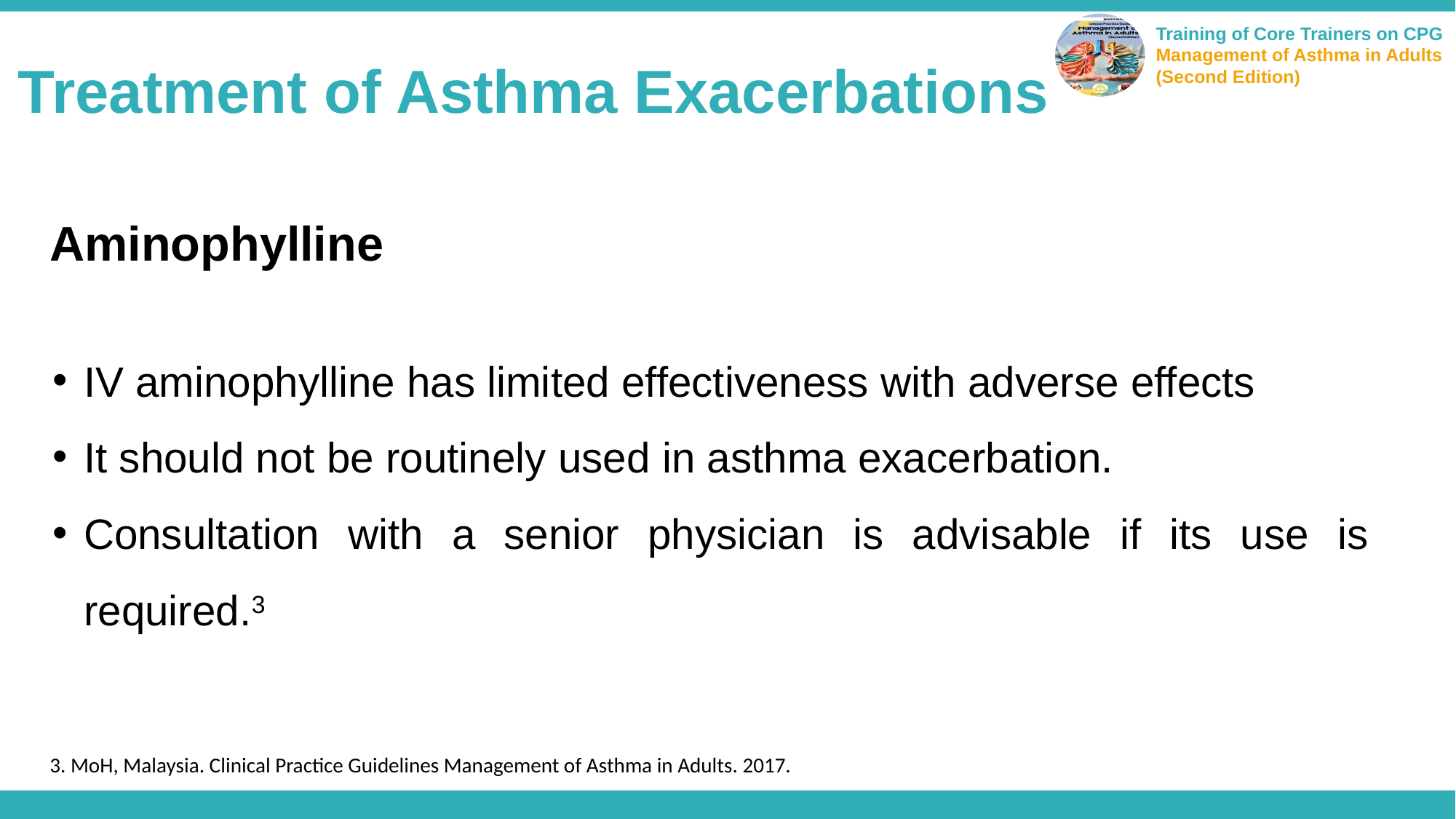

Treatment of Asthma Exacerbations
Aminophylline

IV aminophylline has limited effectiveness with adverse effects
It should not be routinely used in asthma exacerbation.
Consultation with a senior physician is advisable if its use is required.3

3. MoH, Malaysia. Clinical Practice Guidelines Management of Asthma in Adults. 2017.